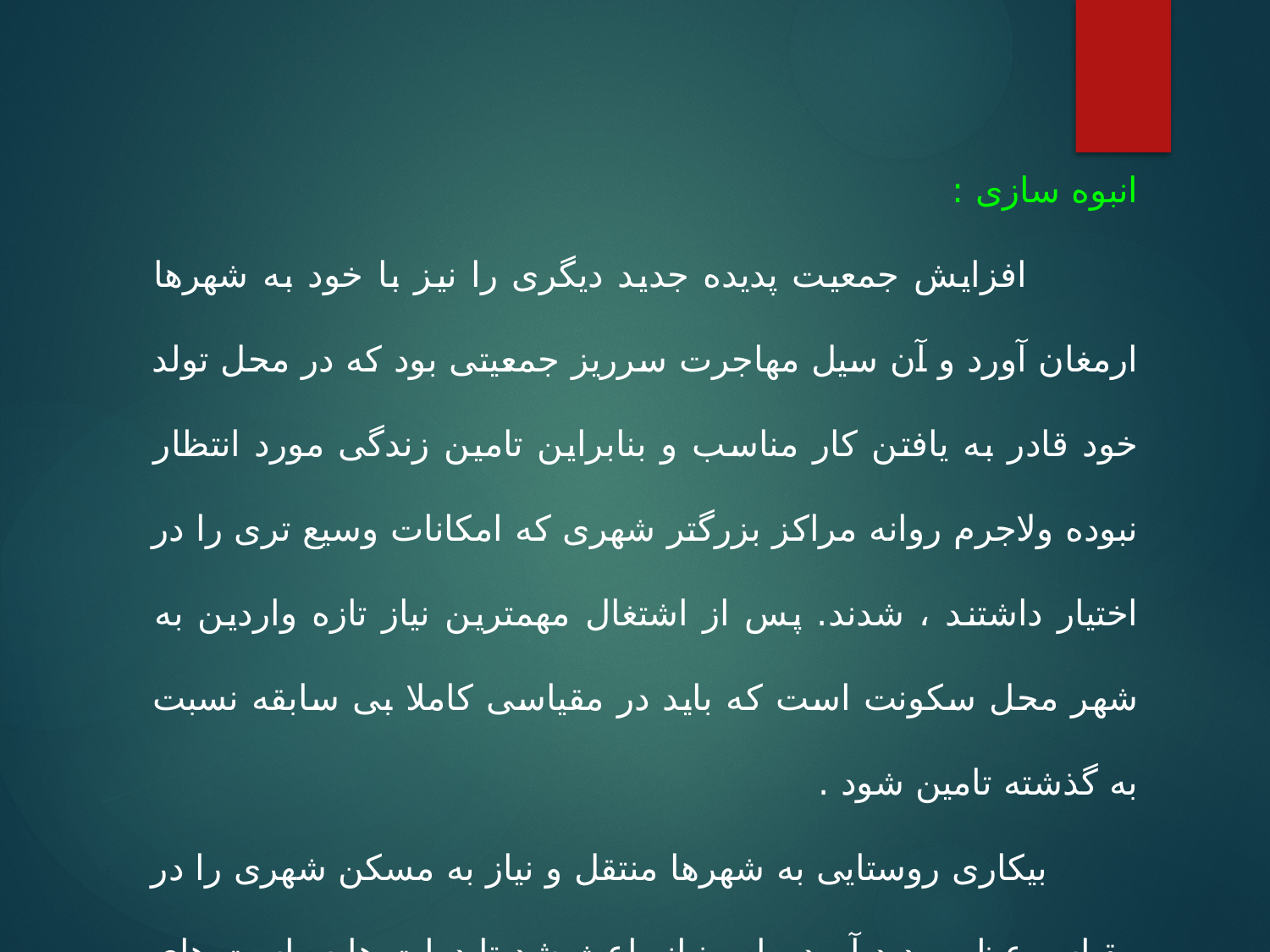

انبوه سازی :
        افزایش جمعیت پدیده جدید دیگری را نیز با خود به شهرها ارمغان آورد و آن سیل مهاجرت سرریز جمعیتی بود که در محل تولد خود قادر به یافتن کار مناسب و بنابراین تامین زندگی مورد انتظار نبوده ولاجرم روانه مراکز بزرگتر شهری که امکانات وسیع تری را در اختیار داشتند ، شدند. پس از اشتغال مهمترین نیاز تازه واردین به شهر محل سکونت است که باید در مقیاسی کاملا بی سابقه نسبت به گذشته تامین شود .
        بیکاری روستایی به شهرها منتقل و نیاز به مسکن شهری را در مقیاس عظیم پدید آورد . این نیاز باعث شد تا دولت ها سیاست های انبوه سازی مسکن را دنبال کرده و به انحاء گوناگون به تشویق و ترغیب آن  پرداخته اند.